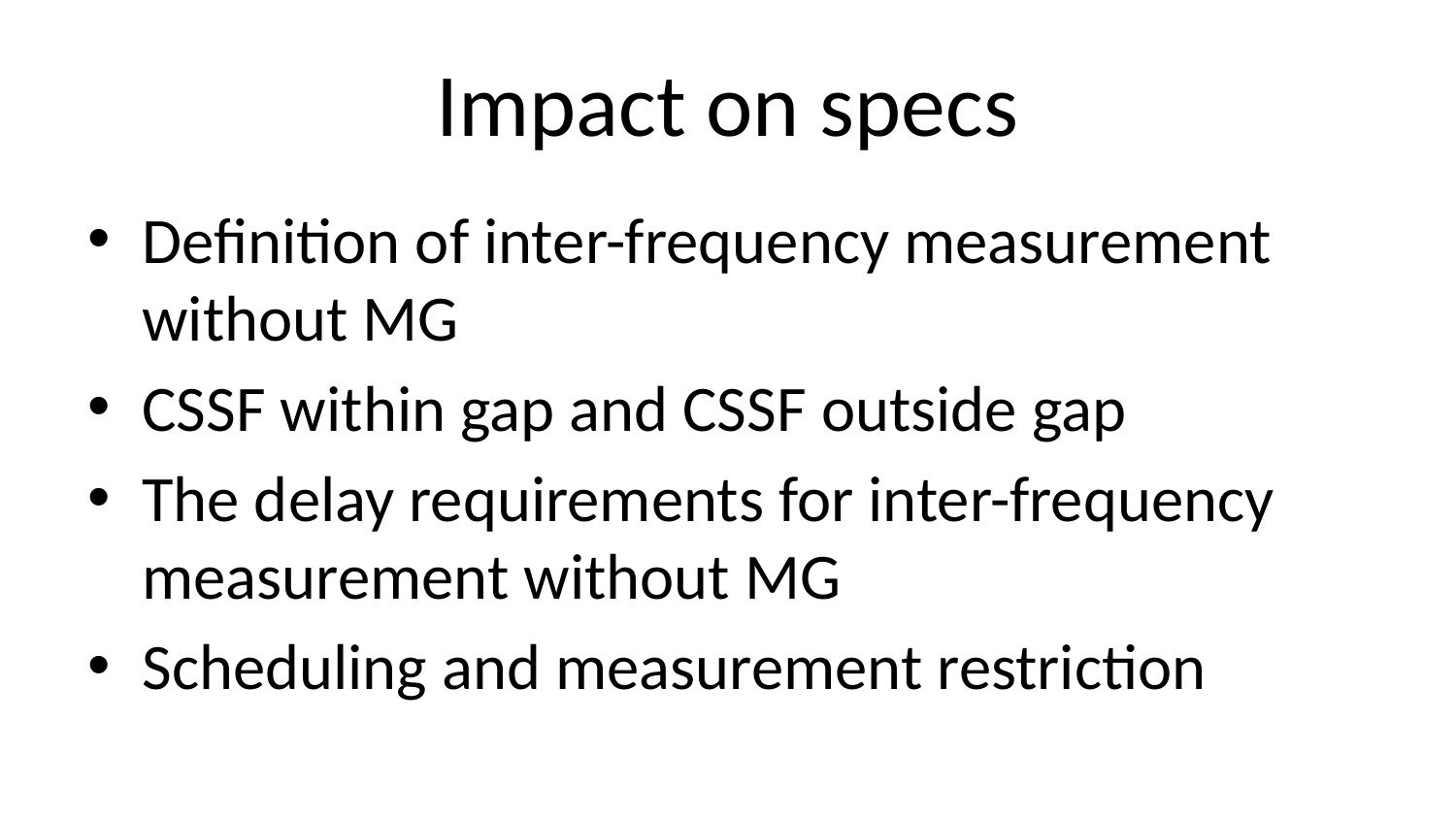

# Impact on specs
Definition of inter-frequency measurement without MG
CSSF within gap and CSSF outside gap
The delay requirements for inter-frequency measurement without MG
Scheduling and measurement restriction